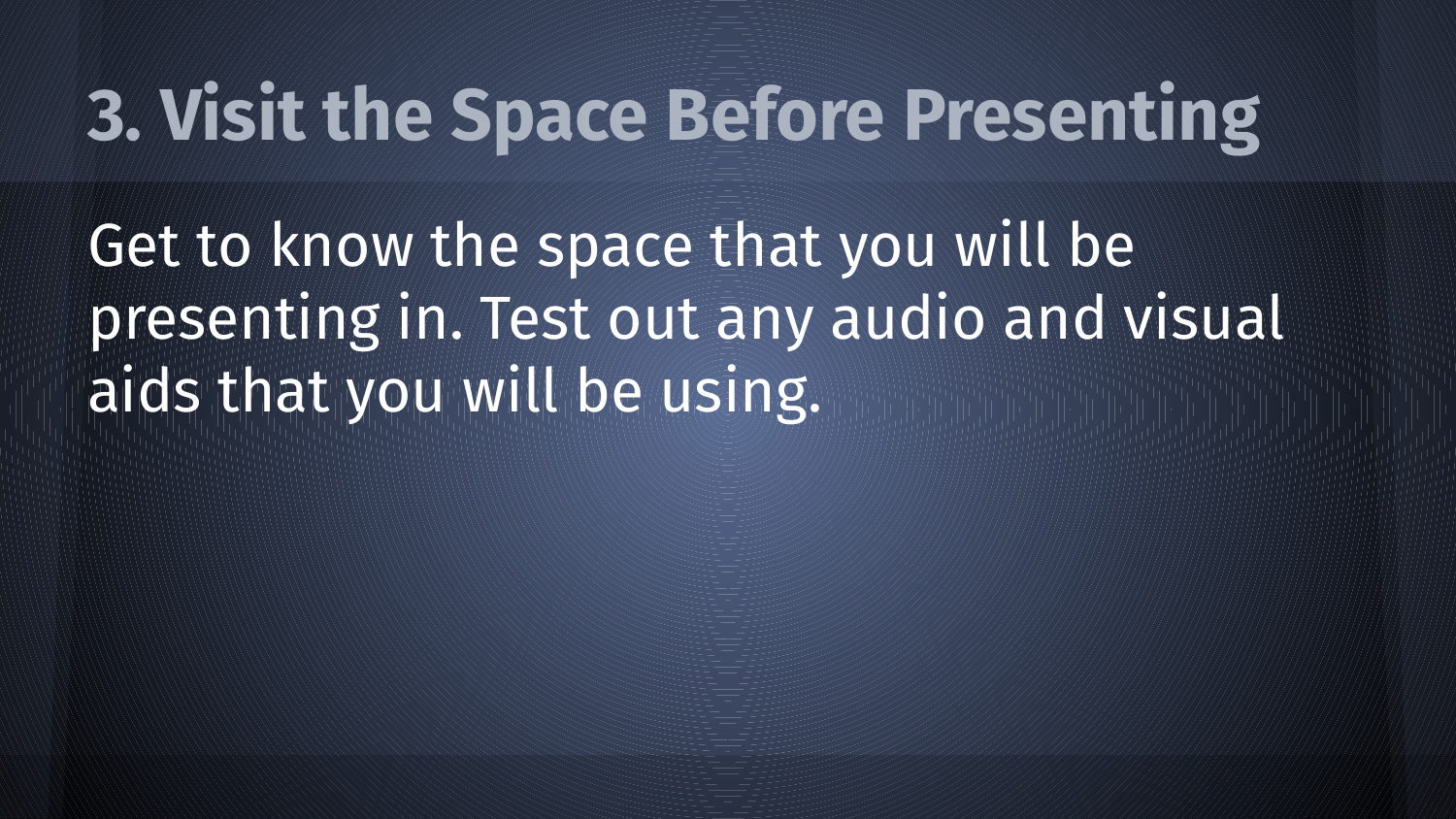

# Visit the Space Before Presenting
Get to know the space that you will be presenting in. Test out any audio and visual aids that you will be using.